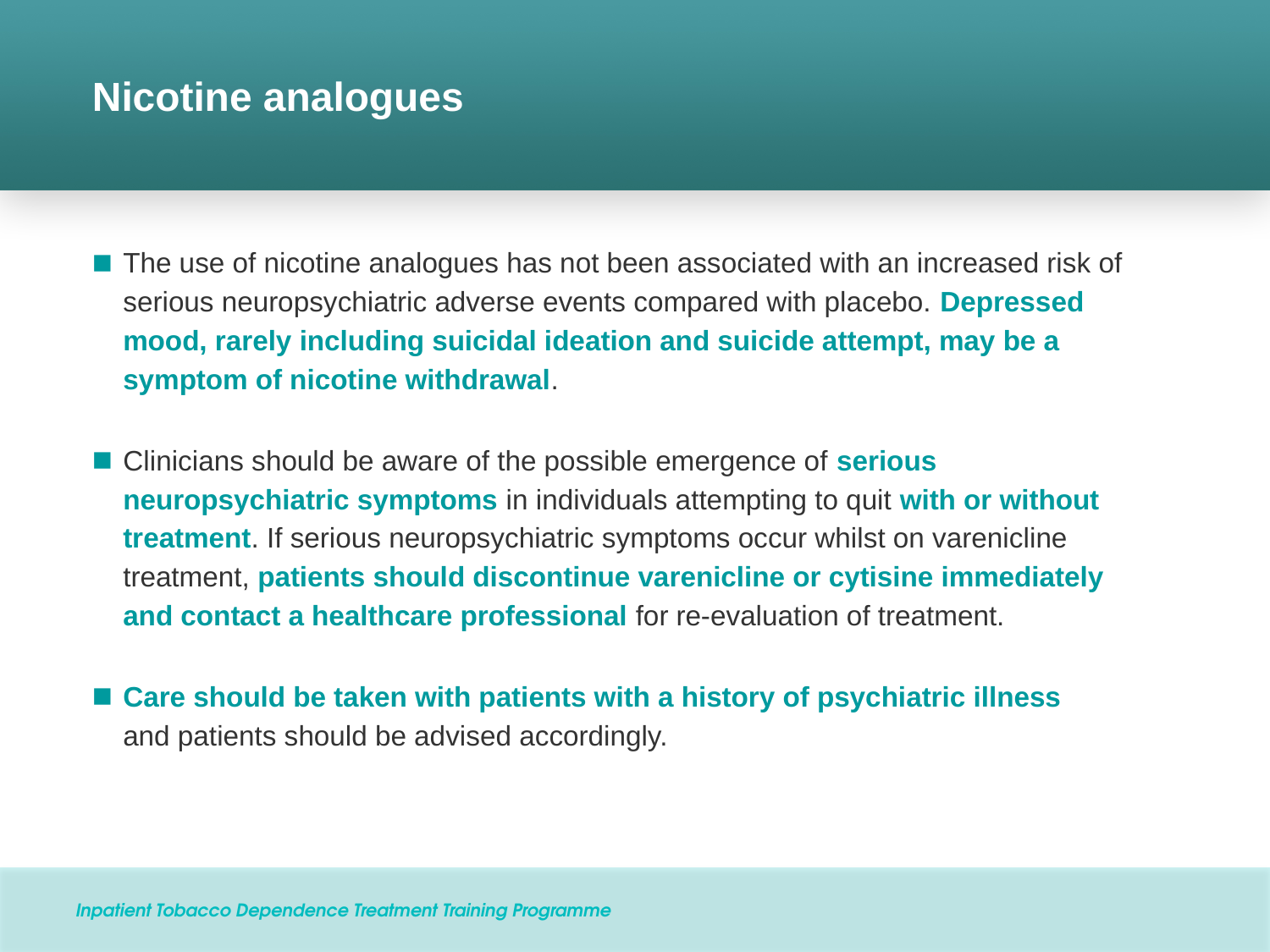

# Nicotine analogues
The use of nicotine analogues has not been associated with an increased risk of serious neuropsychiatric adverse events compared with placebo. Depressed mood, rarely including suicidal ideation and suicide attempt, may be a symptom of nicotine withdrawal.
Clinicians should be aware of the possible emergence of serious neuropsychiatric symptoms in individuals attempting to quit with or without treatment. If serious neuropsychiatric symptoms occur whilst on varenicline treatment, patients should discontinue varenicline or cytisine immediately and contact a healthcare professional for re-evaluation of treatment.
Care should be taken with patients with a history of psychiatric illness
and patients should be advised accordingly.

Inpatient Tobacco Dependence Treatment Training Programme